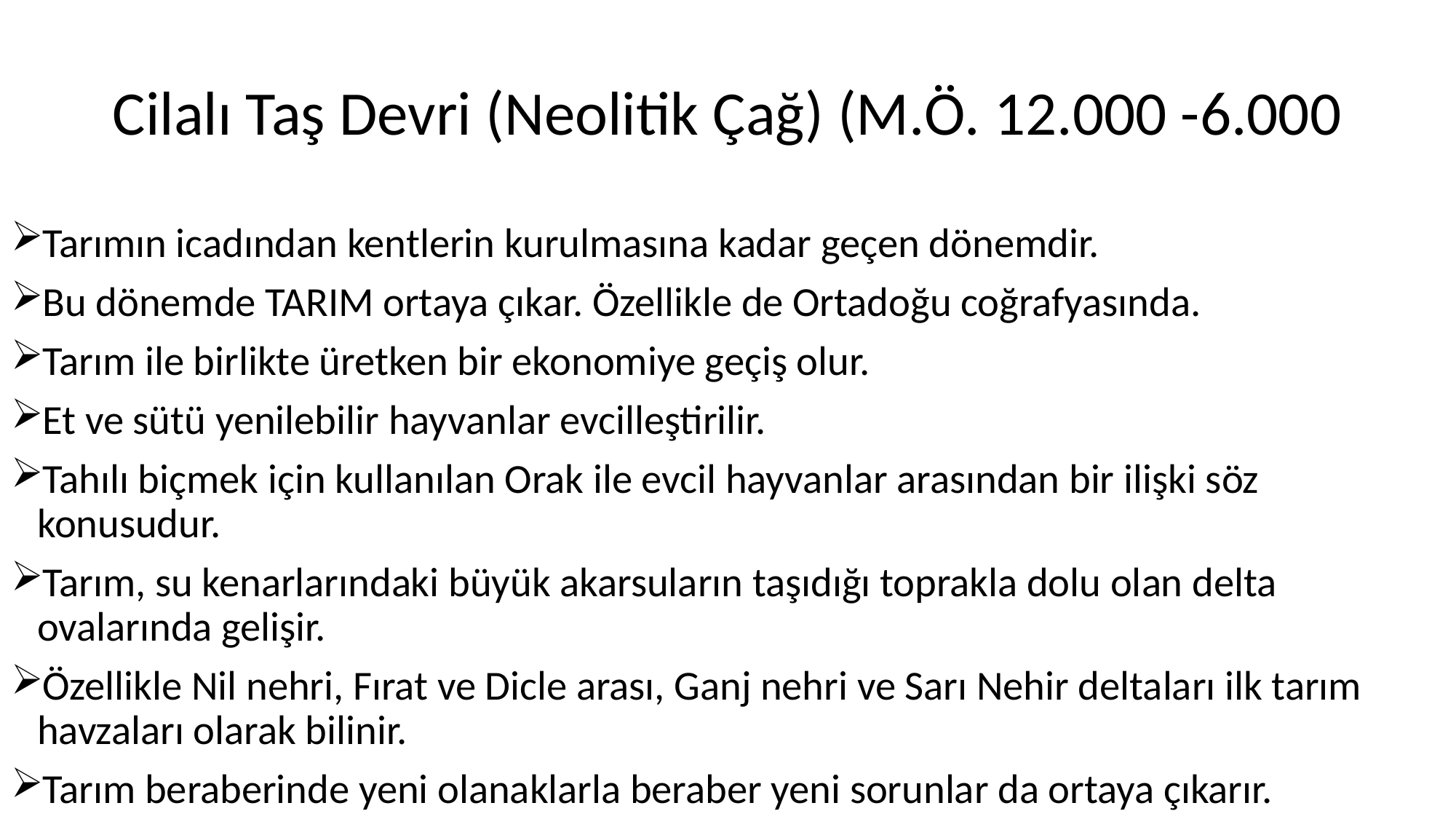

# Cilalı Taş Devri (Neolitik Çağ) (M.Ö. 12.000 -6.000

Tarımın icadından kentlerin kurulmasına kadar geçen dönemdir.
Bu dönemde TARIM ortaya çıkar. Özellikle de Ortadoğu coğrafyasında.
Tarım ile birlikte üretken bir ekonomiye geçiş olur.
Et ve sütü yenilebilir hayvanlar evcilleştirilir.
Tahılı biçmek için kullanılan Orak ile evcil hayvanlar arasından bir ilişki söz konusudur.
Tarım, su kenarlarındaki büyük akarsuların taşıdığı toprakla dolu olan delta ovalarında gelişir.
Özellikle Nil nehri, Fırat ve Dicle arası, Ganj nehri ve Sarı Nehir deltaları ilk tarım havzaları olarak bilinir.
Tarım beraberinde yeni olanaklarla beraber yeni sorunlar da ortaya çıkarır.